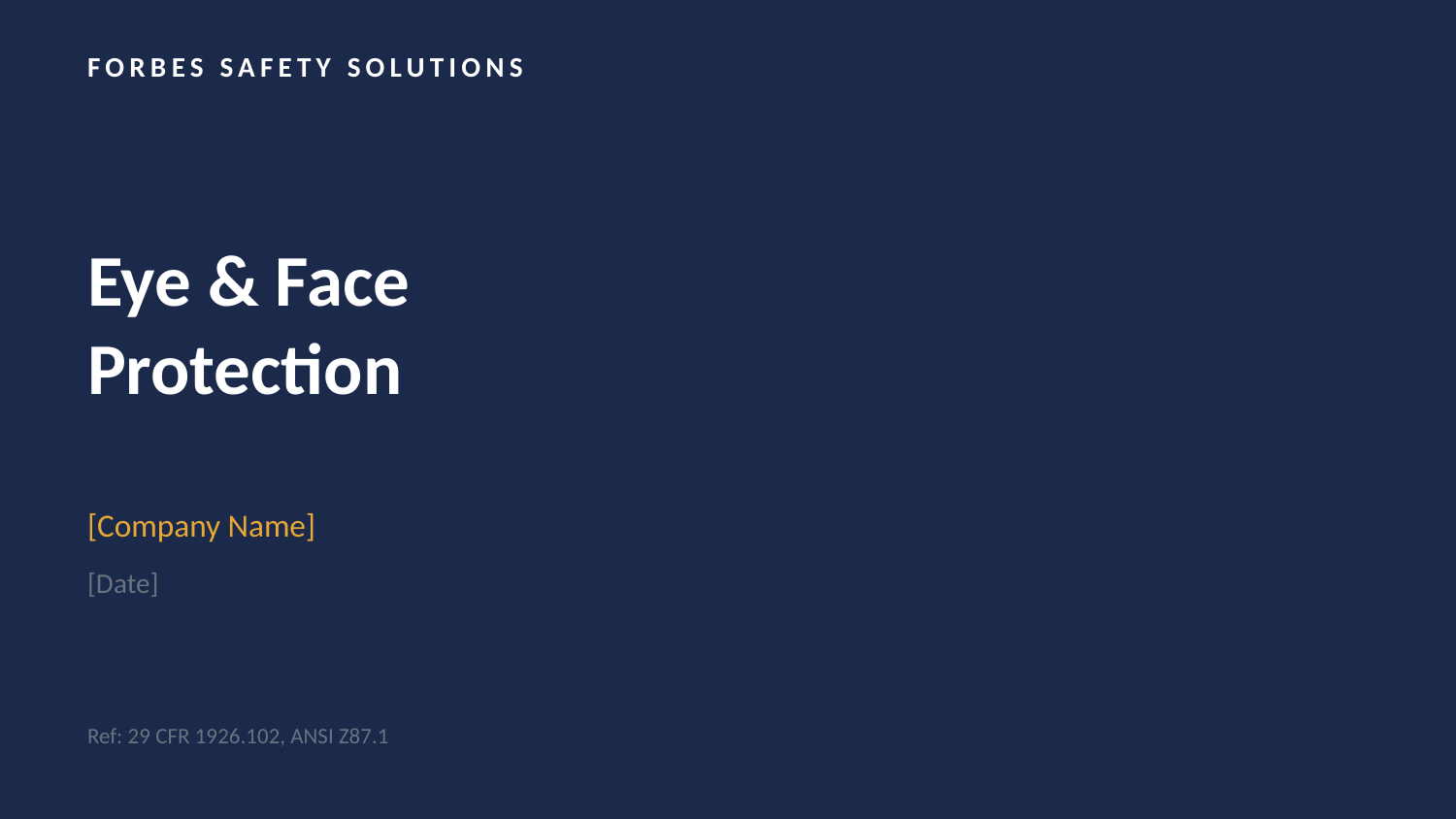

FORBES SAFETY SOLUTIONS
Eye & Face
Protection
[Company Name]
[Date]
Ref: 29 CFR 1926.102, ANSI Z87.1